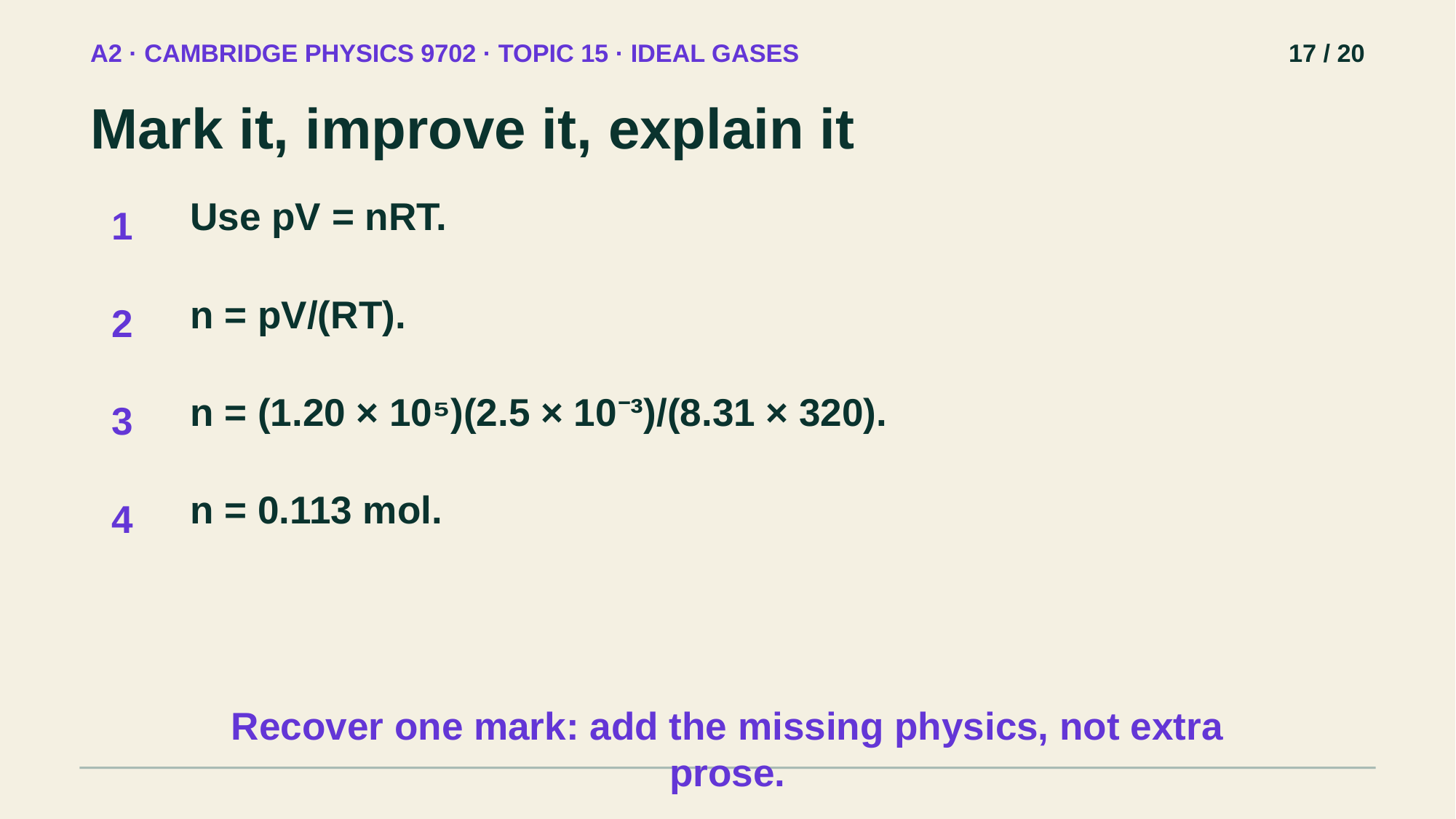

A2 · CAMBRIDGE PHYSICS 9702 · TOPIC 15 · IDEAL GASES
17 / 20
Mark it, improve it, explain it
Use pV = nRT.
1
n = pV/(RT).
2
n = (1.20 × 10⁵)(2.5 × 10⁻³)/(8.31 × 320).
3
n = 0.113 mol.
4
Recover one mark: add the missing physics, not extra prose.